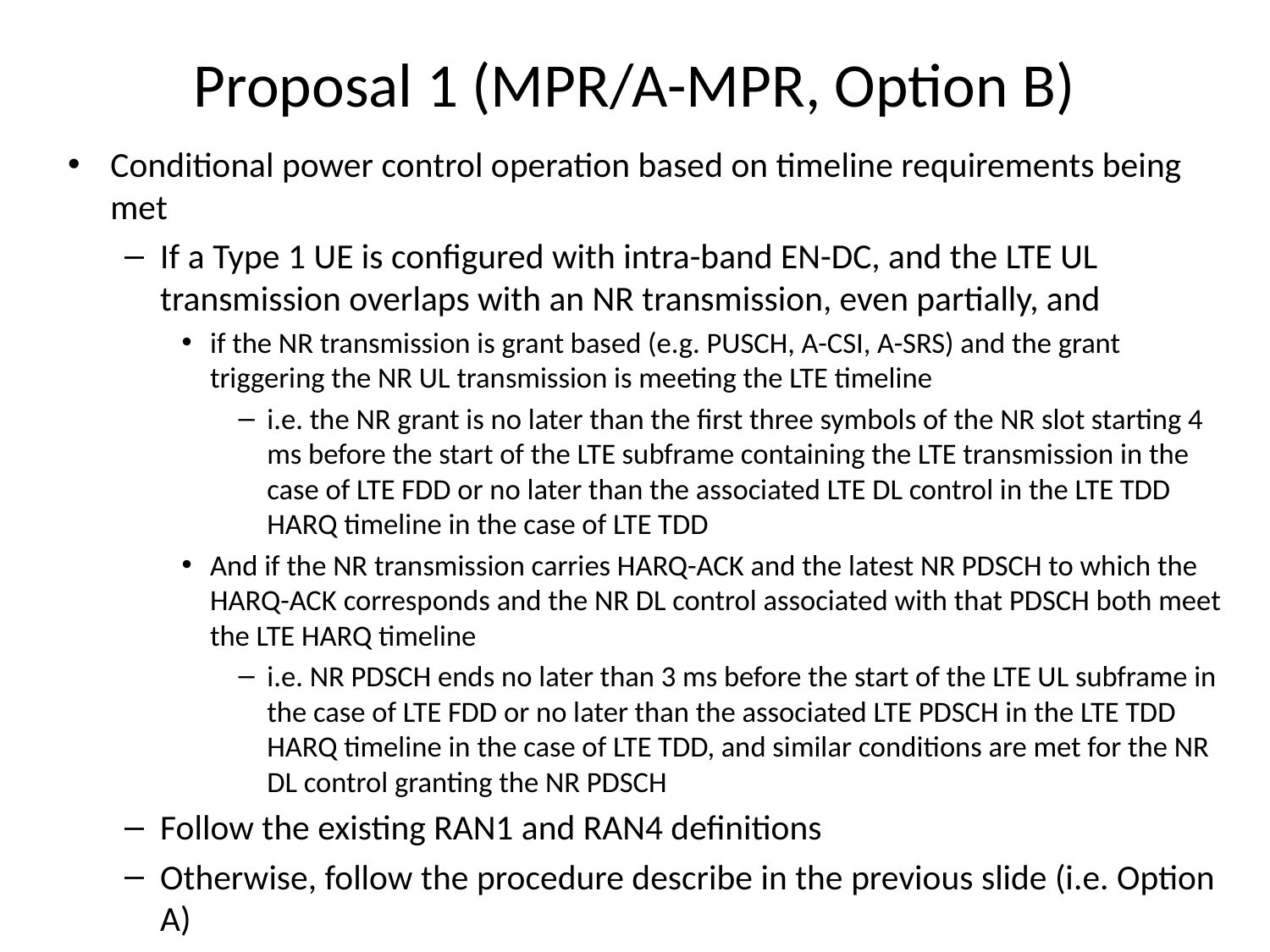

# Proposal 1 (MPR/A-MPR, Option B)
Conditional power control operation based on timeline requirements being met
If a Type 1 UE is configured with intra-band EN-DC, and the LTE UL transmission overlaps with an NR transmission, even partially, and
if the NR transmission is grant based (e.g. PUSCH, A-CSI, A-SRS) and the grant triggering the NR UL transmission is meeting the LTE timeline
i.e. the NR grant is no later than the first three symbols of the NR slot starting 4 ms before the start of the LTE subframe containing the LTE transmission in the case of LTE FDD or no later than the associated LTE DL control in the LTE TDD HARQ timeline in the case of LTE TDD
And if the NR transmission carries HARQ-ACK and the latest NR PDSCH to which the HARQ-ACK corresponds and the NR DL control associated with that PDSCH both meet the LTE HARQ timeline
i.e. NR PDSCH ends no later than 3 ms before the start of the LTE UL subframe in the case of LTE FDD or no later than the associated LTE PDSCH in the LTE TDD HARQ timeline in the case of LTE TDD, and similar conditions are met for the NR DL control granting the NR PDSCH
Follow the existing RAN1 and RAN4 definitions
Otherwise, follow the procedure describe in the previous slide (i.e. Option A)